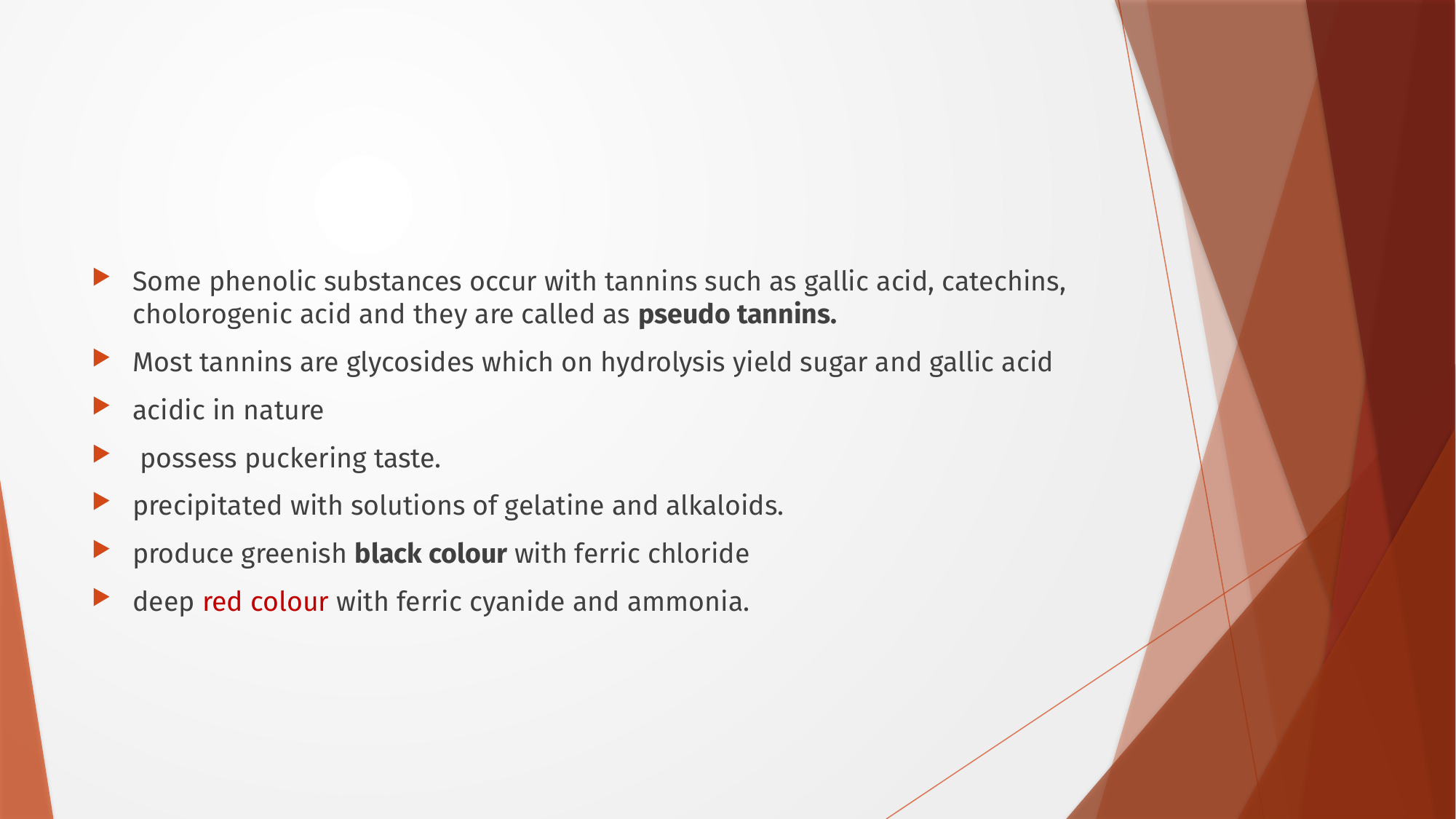

#
Some phenolic substances occur with tannins such as gallic acid, catechins, cholorogenic acid and they are called as pseudo tannins.
Most tannins are glycosides which on hydrolysis yield sugar and gallic acid
acidic in nature
 possess puckering taste.
precipitated with solutions of gelatine and alkaloids.
produce greenish black colour with ferric chloride
deep red colour with ferric cyanide and ammonia.